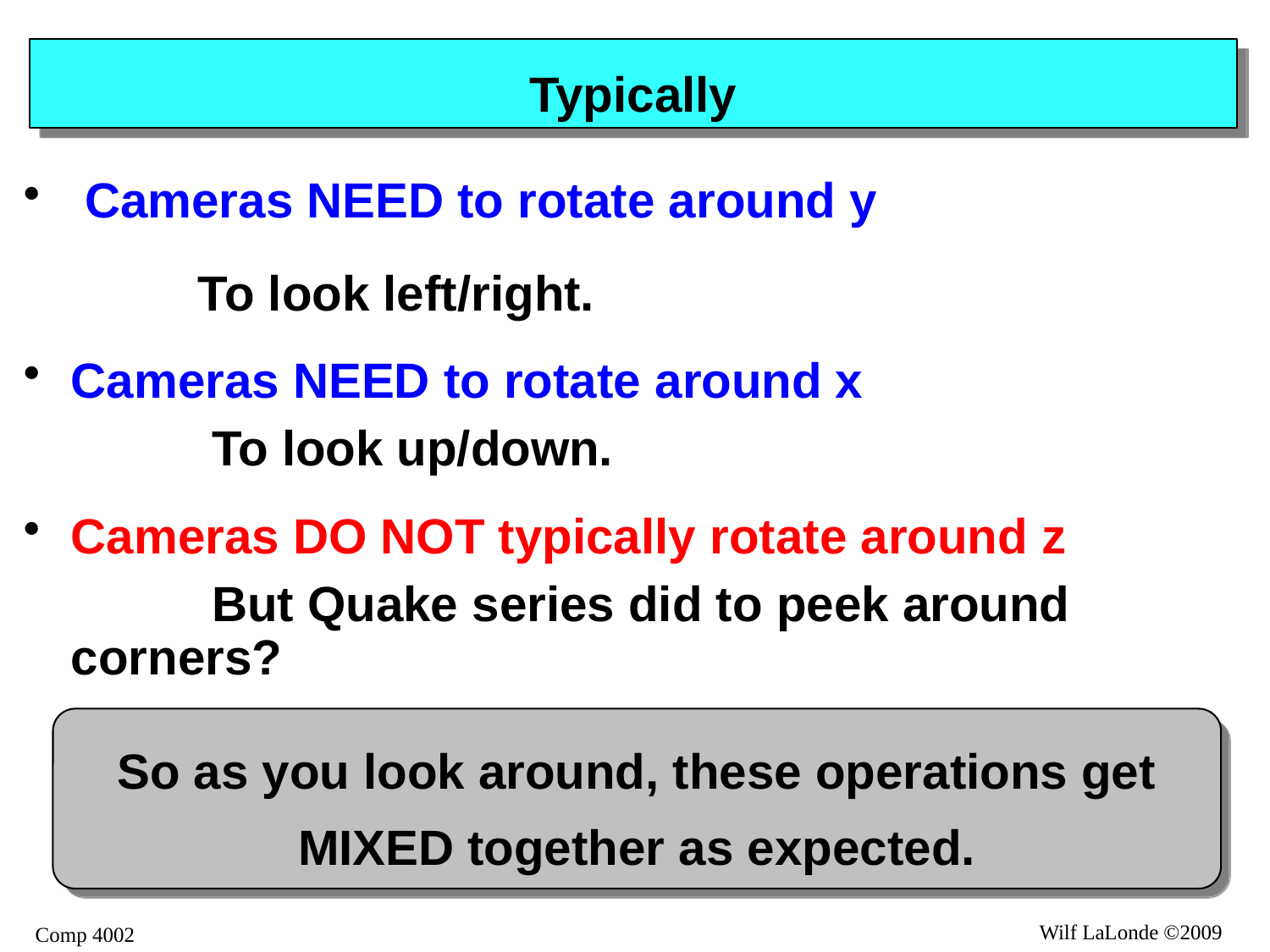

# Typically
 Cameras NEED to rotate around y

		To look left/right.

Cameras NEED to rotate around x
		 To look up/down.

Cameras DO NOT typically rotate around z
		 But Quake series did to peek around corners?

So as you look around, these operations get
MIXED together as expected.